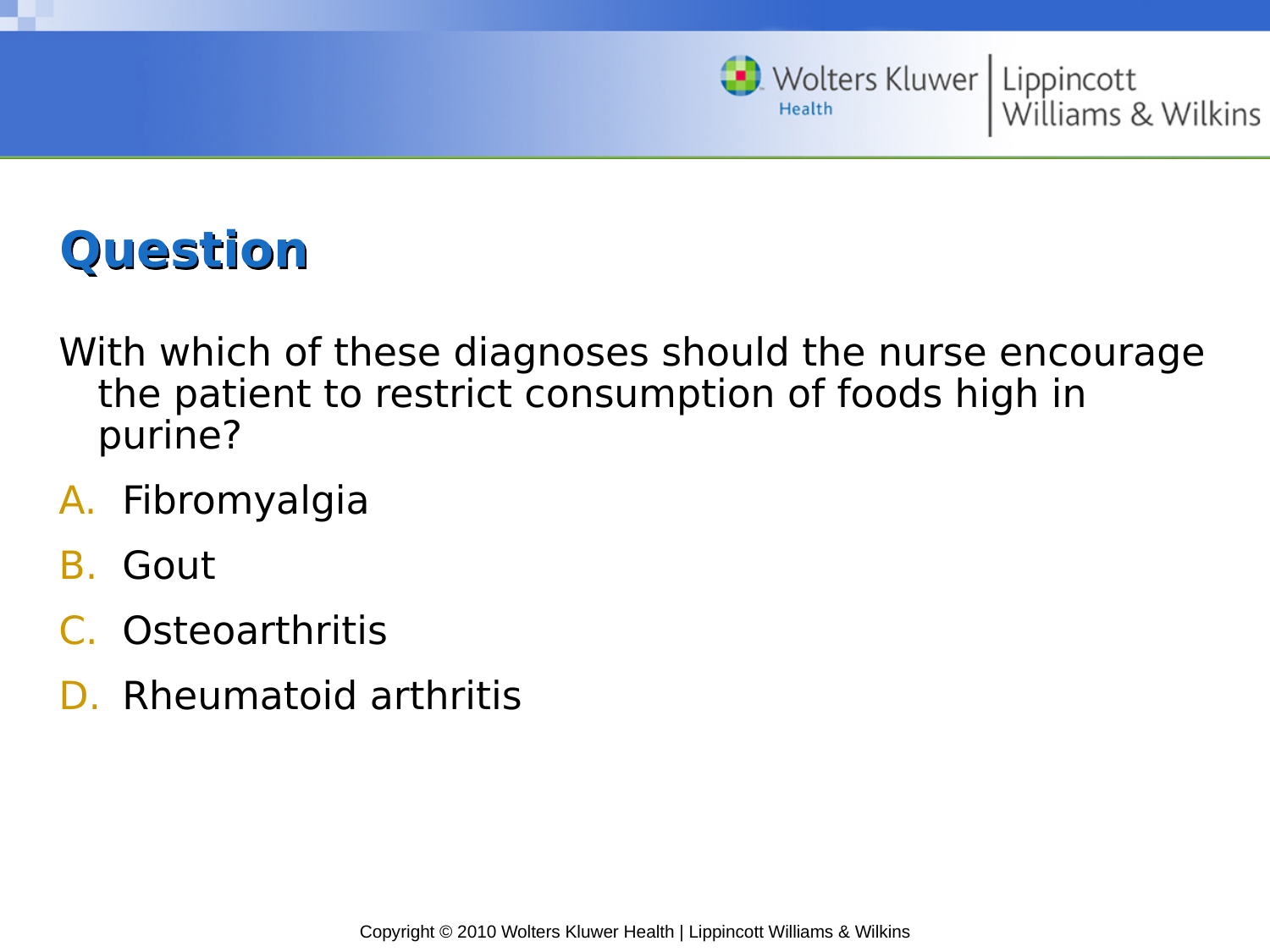

# Question
With which of these diagnoses should the nurse encourage the patient to restrict consumption of foods high in purine?
Fibromyalgia
Gout
Osteoarthritis
Rheumatoid arthritis